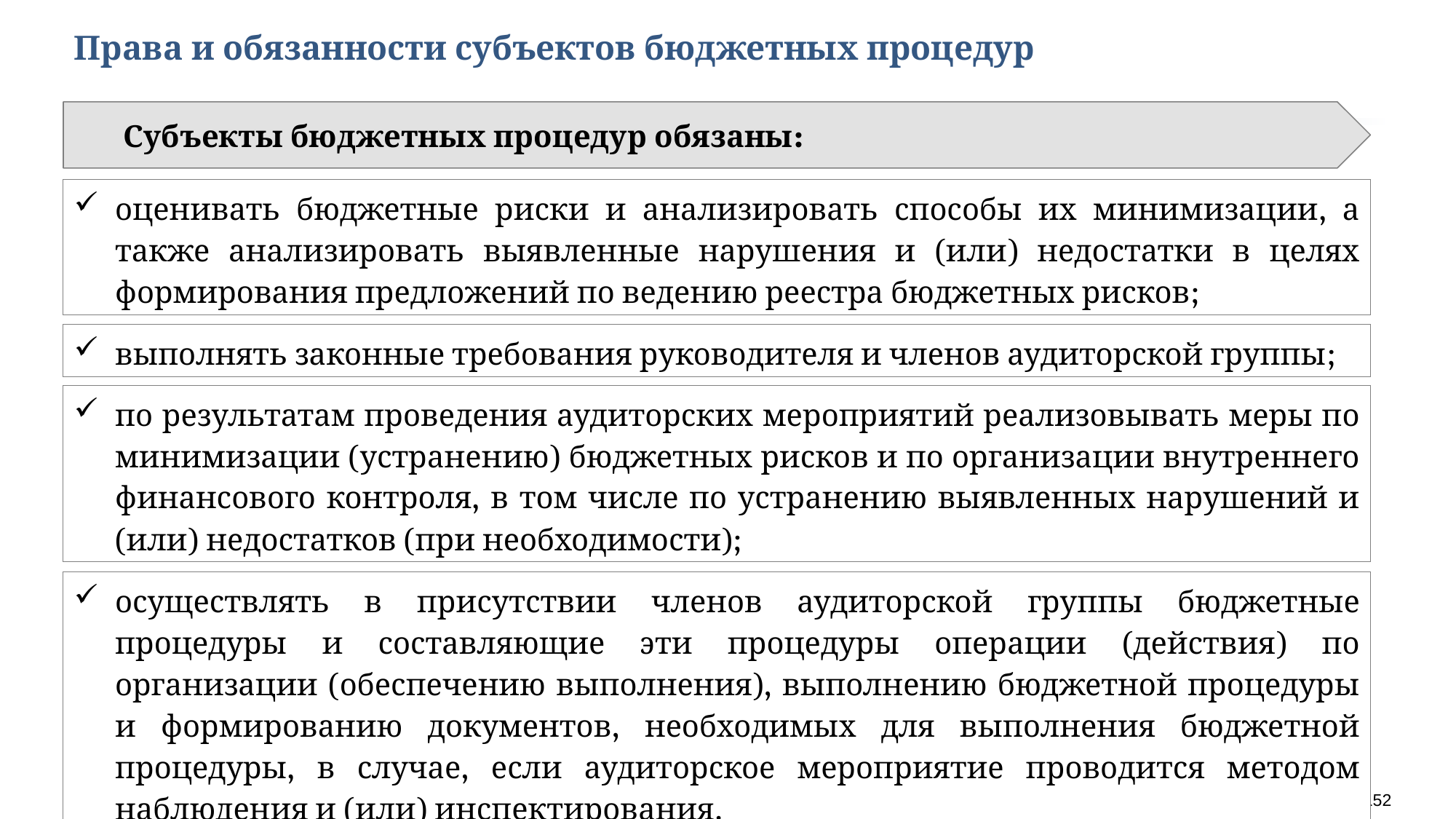

Права и обязанности субъектов бюджетных процедур
Субъекты бюджетных процедур обязаны:
оценивать бюджетные риски и анализировать способы их минимизации, а также анализировать выявленные нарушения и (или) недостатки в целях формирования предложений по ведению реестра бюджетных рисков;
выполнять законные требования руководителя и членов аудиторской группы;
по результатам проведения аудиторских мероприятий реализовывать меры по минимизации (устранению) бюджетных рисков и по организации внутреннего финансового контроля, в том числе по устранению выявленных нарушений и (или) недостатков (при необходимости);
осуществлять в присутствии членов аудиторской группы бюджетные процедуры и составляющие эти процедуры операции (действия) по организации (обеспечению выполнения), выполнению бюджетной процедуры и формированию документов, необходимых для выполнения бюджетной процедуры, в случае, если аудиторское мероприятие проводится методом наблюдения и (или) инспектирования.